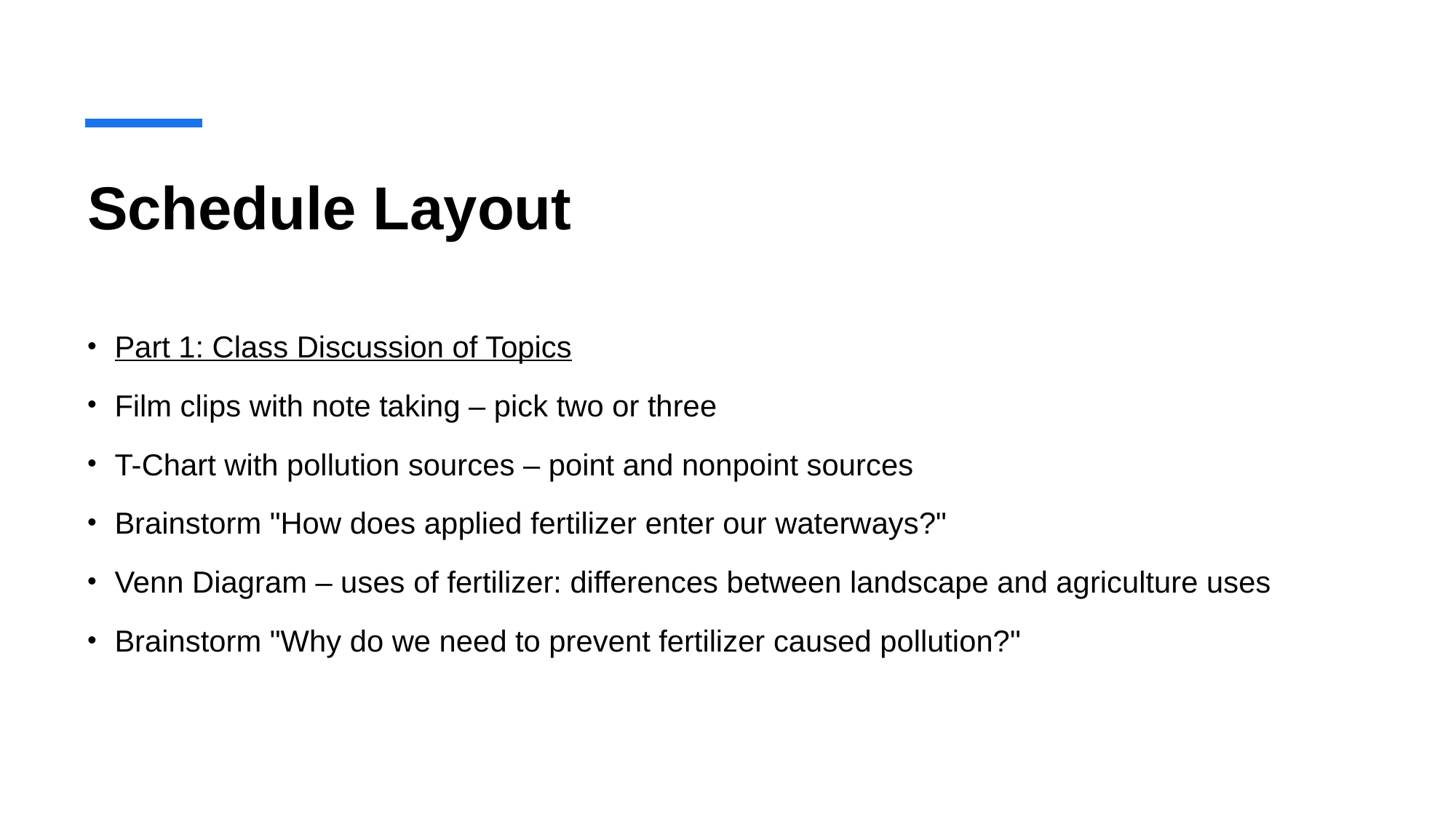

# Schedule Layout
Part 1: Class Discussion of Topics
Film clips with note taking – pick two or three
T-Chart with pollution sources – point and nonpoint sources
Brainstorm "How does applied fertilizer enter our waterways?"
Venn Diagram – uses of fertilizer: differences between landscape and agriculture uses
Brainstorm "Why do we need to prevent fertilizer caused pollution?"